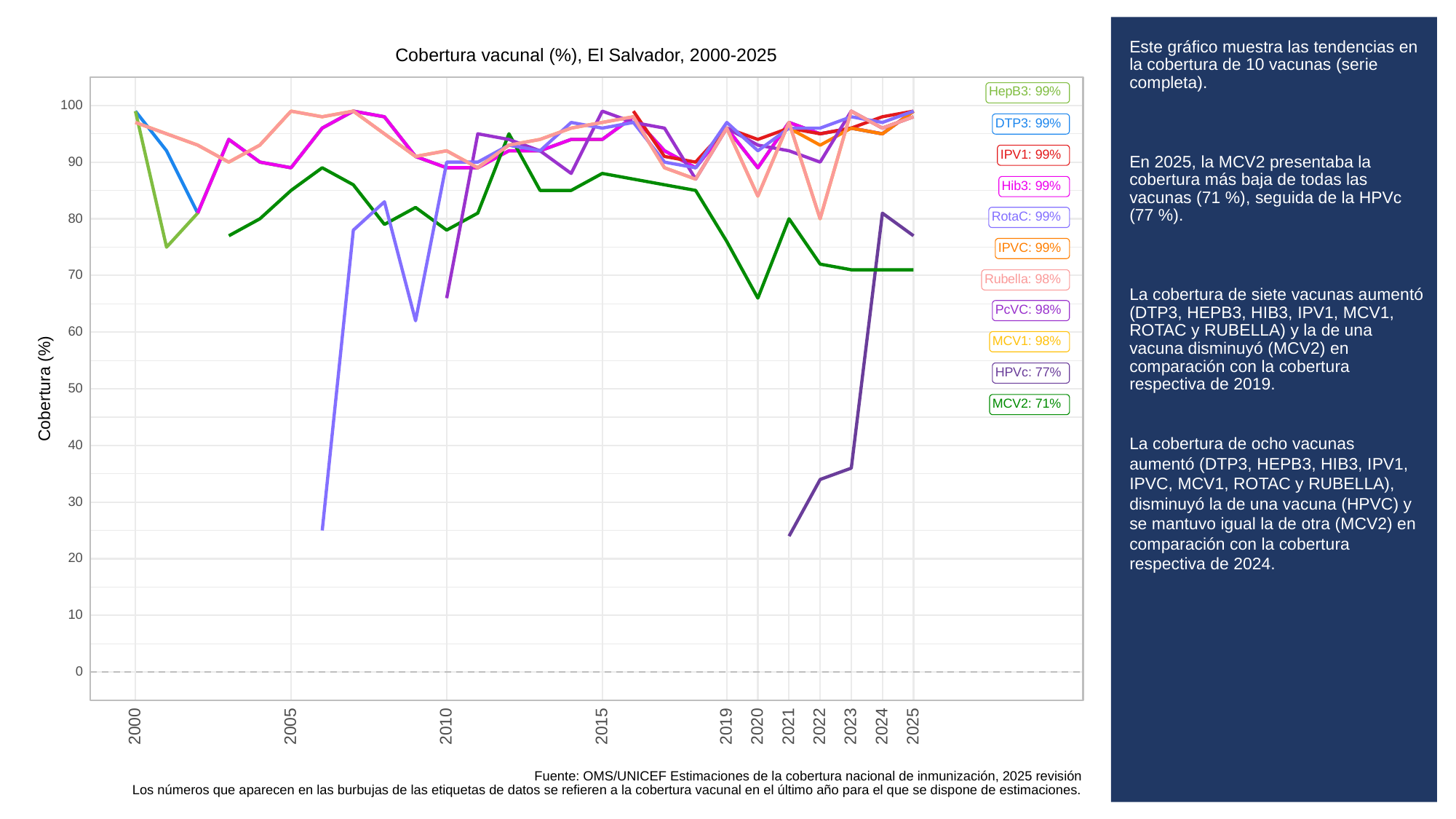

# Este gráfico muestra las tendencias en la cobertura de 10 vacunas (serie completa).

En 2025, la MCV2 presentaba la cobertura más baja de todas las vacunas (71 %), seguida de la HPVc (77 %).

La cobertura de siete vacunas aumentó (DTP3, HEPB3, HIB3, IPV1, MCV1, ROTAC y RUBELLA) y la de una vacuna disminuyó (MCV2) en comparación con la cobertura respectiva de 2019.

La cobertura de ocho vacunas aumentó (DTP3, HEPB3, HIB3, IPV1, IPVC, MCV1, ROTAC y RUBELLA), disminuyó la de una vacuna (HPVC) y se mantuvo igual la de otra (MCV2) en comparación con la cobertura respectiva de 2024.

Cobertura vacunal (%), El Salvador, 2000-2025

HepB3: 99%

100

DTP3: 99%

IPV1: 99%
90

Hib3: 99%

RotaC: 99%

80

IPVC: 99%

70

Rubella: 98%

PcVC: 98%
60

MCV1: 98%

HPVc: 77%
Cobertura (%)
50

MCV2: 71%

40

30

20

10

0

2023
2000
2005
2010
2015
2019
2020
2021
2022
2024
2025
Fuente: OMS/UNICEF Estimaciones de la cobertura nacional de inmunización, 2025 revisión
Los números que aparecen en las burbujas de las etiquetas de datos se refieren a la cobertura vacunal en el último año para el que se dispone de estimaciones.